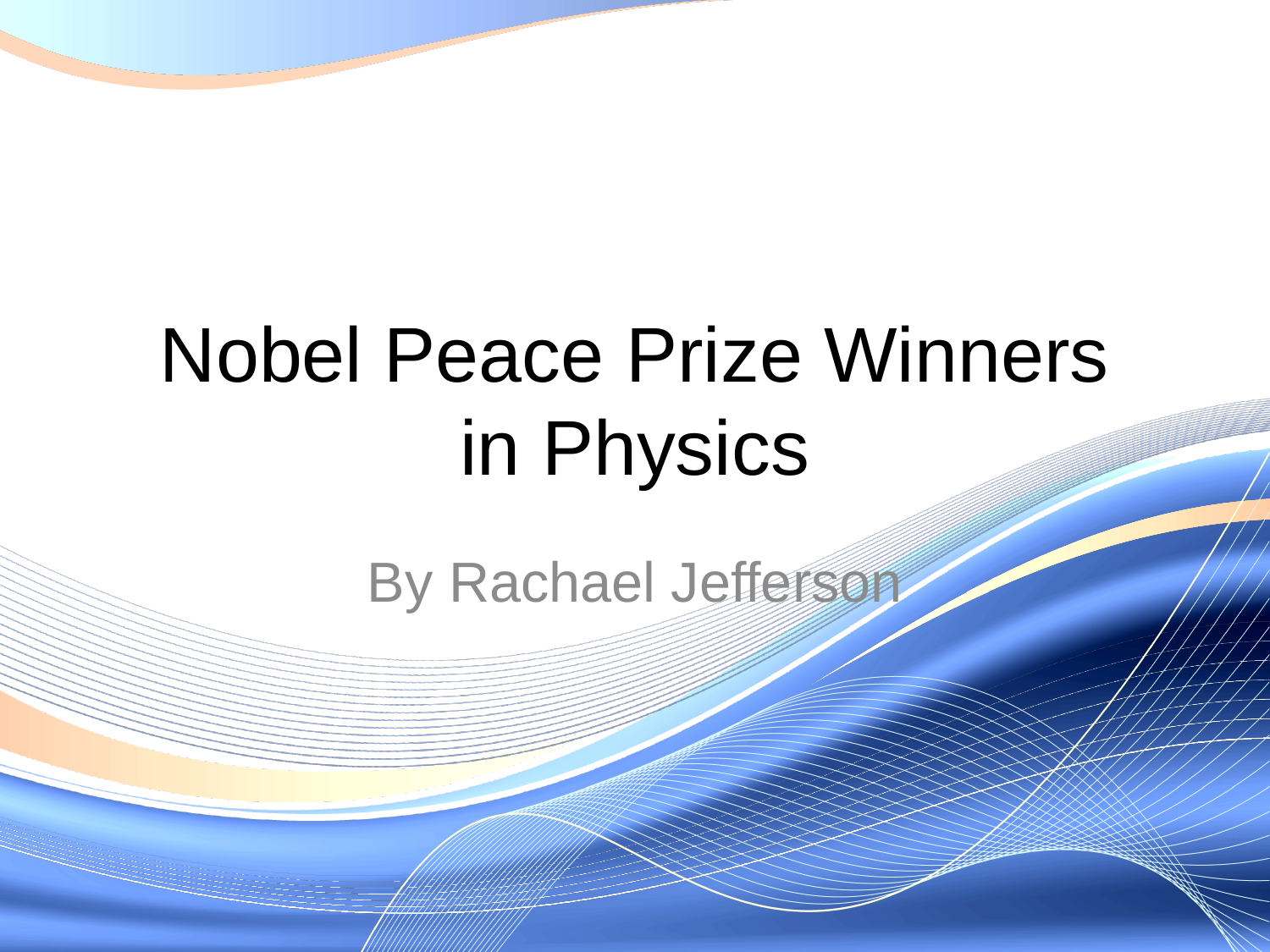

# Nobel Peace Prize Winners in Physics
By Rachael Jefferson